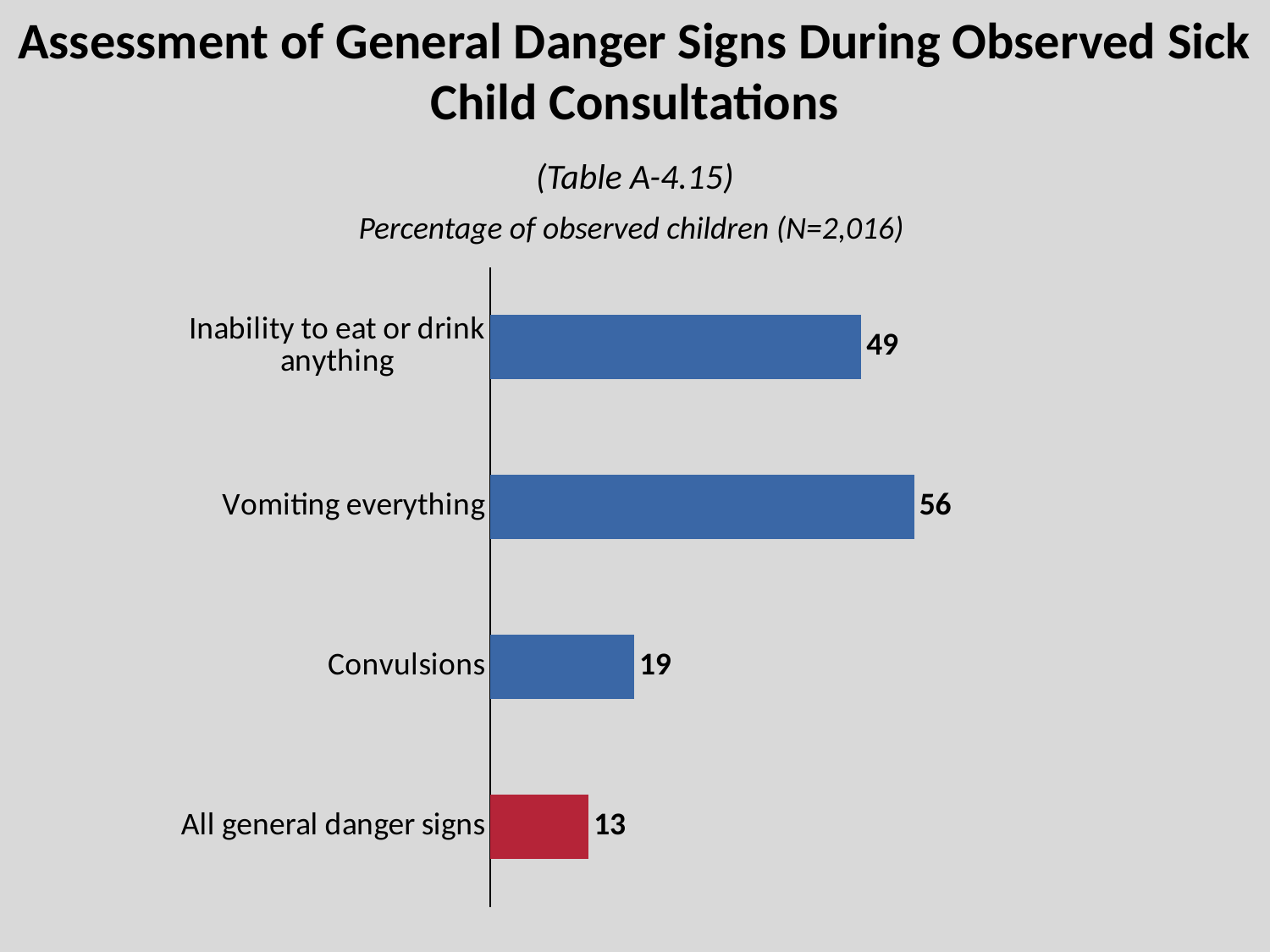

# Assessment of General Danger Signs During Observed Sick Child Consultations
(Table A-4.15)
Percentage of observed children (N=2,016)

### Chart

| Category | Series 1 |
|---|---|
| All general danger signs | 13.0 |
| Convulsions | 19.0 |
| Vomiting everything | 56.0 |
| Inability to eat or drink anything | 49.0 |